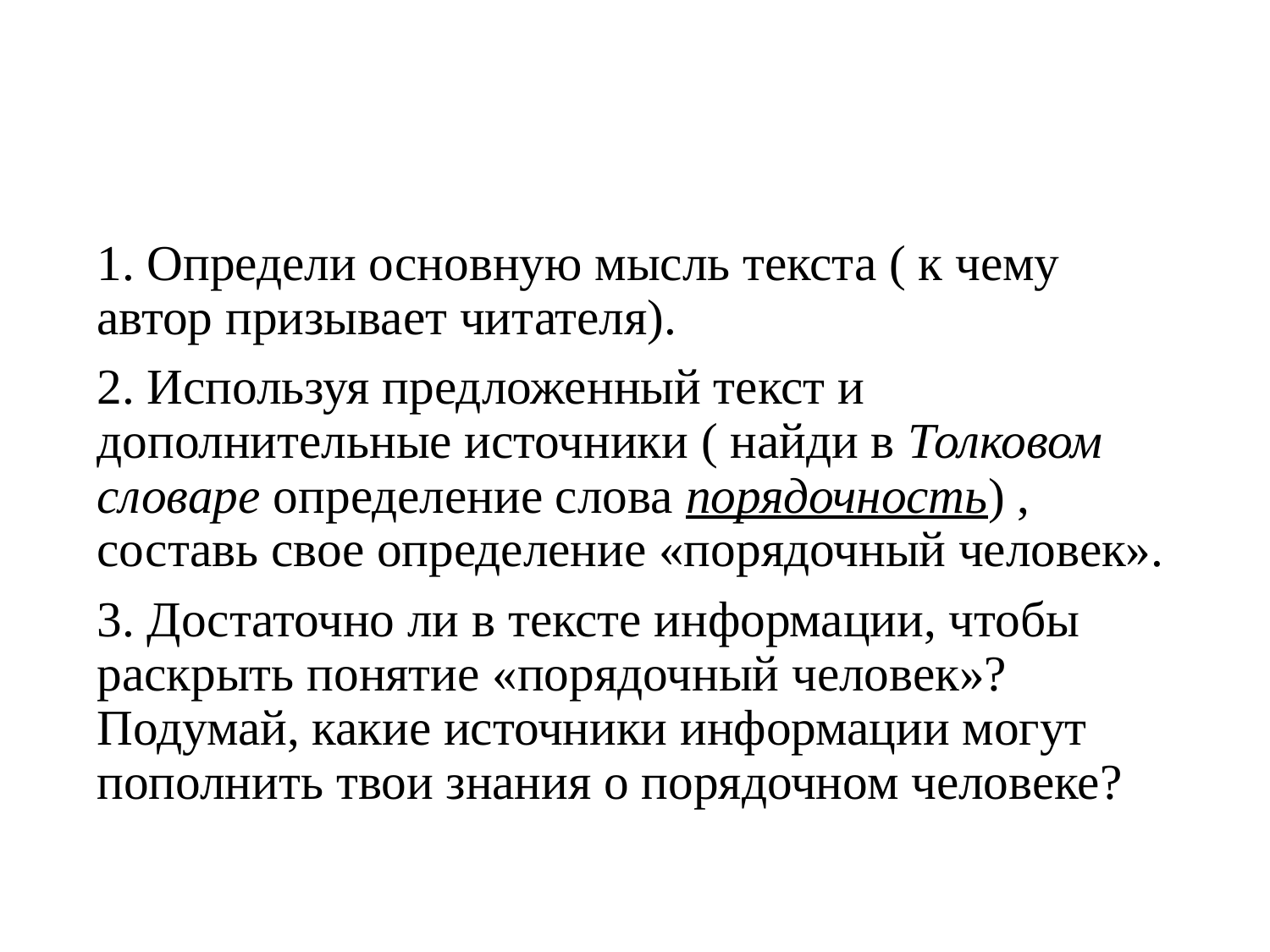

#
1. Определи основную мысль текста ( к чему автор призывает читателя).
2. Используя предложенный текст и дополнительные источники ( найди в Толковом словаре определение слова порядочность) , составь свое определение «порядочный человек».
3. Достаточно ли в тексте информации, чтобы раскрыть понятие «порядочный человек»? Подумай, какие источники информации могут пополнить твои знания о порядочном человеке?